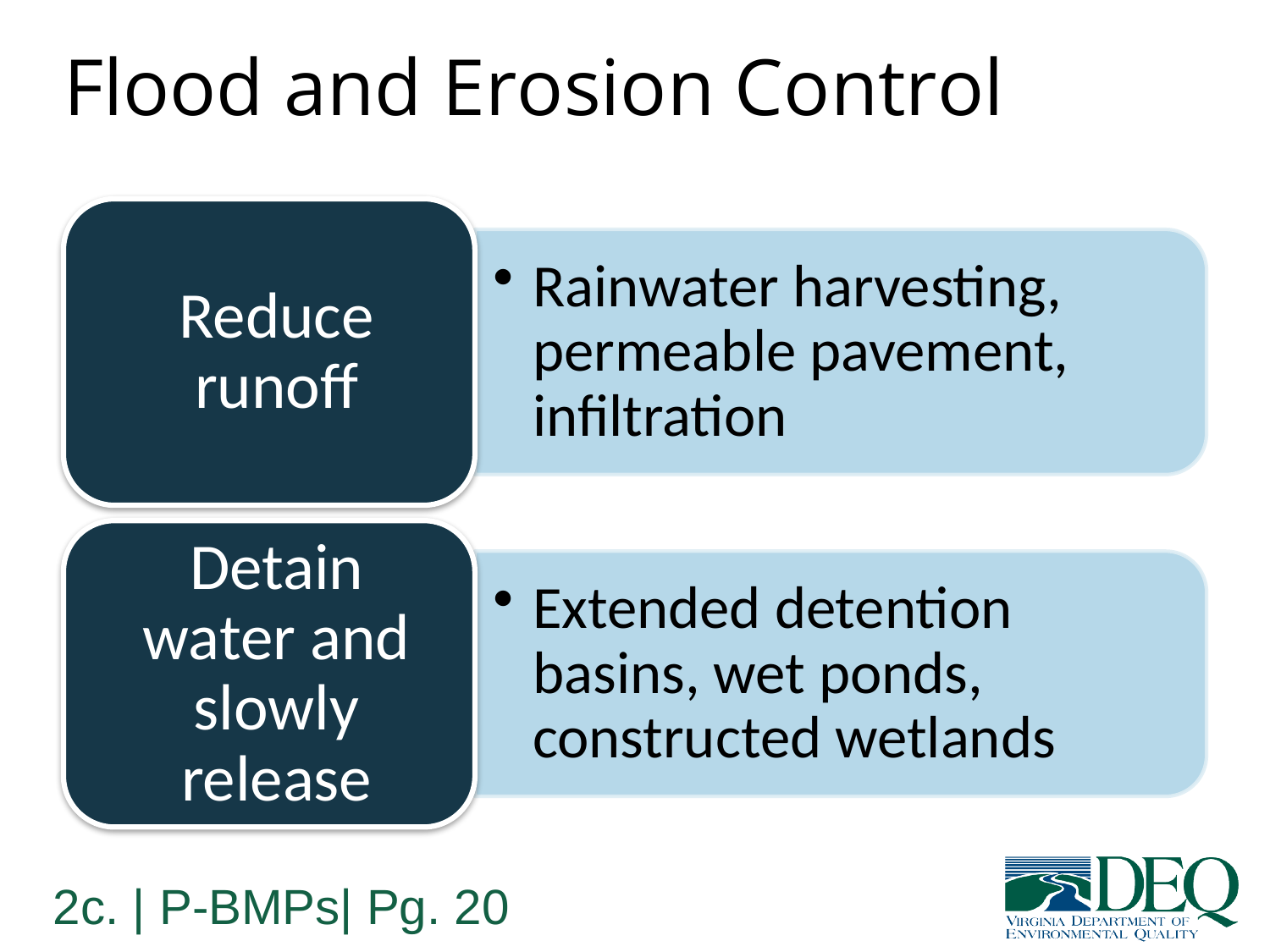

# Flood and Erosion Control
Rainwater harvesting, permeable pavement, infiltration
Reduce runoff
Extended detention basins, wet ponds, constructed wetlands
Detain water and slowly release
2c. | P-BMPs| Pg. 20